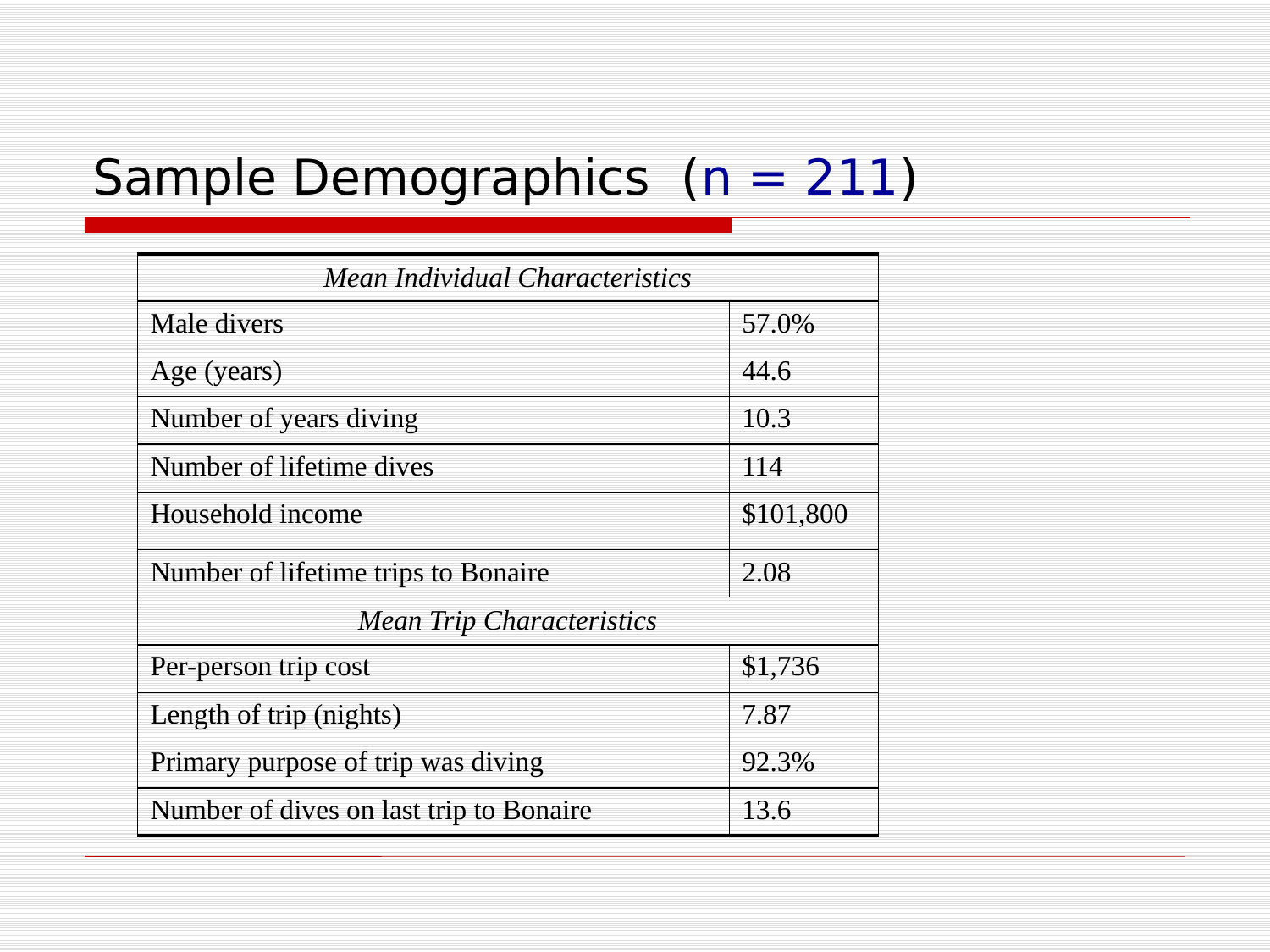

# Sample Demographics  (n = 211)
| Mean Individual Characteristics |  |
| --- | --- |
| Male divers | 57.0% |
| Age (years) | 44.6 |
| Number of years diving | 10.3 |
| Number of lifetime dives | 114 |
| Household income | $101,800 |
| Number of lifetime trips to Bonaire | 2.08 |
| Mean Trip Characteristics |  |
| Per-person trip cost | $1,736 |
| Length of trip (nights) | 7.87 |
| Primary purpose of trip was diving | 92.3% |
| Number of dives on last trip to Bonaire | 13.6 |